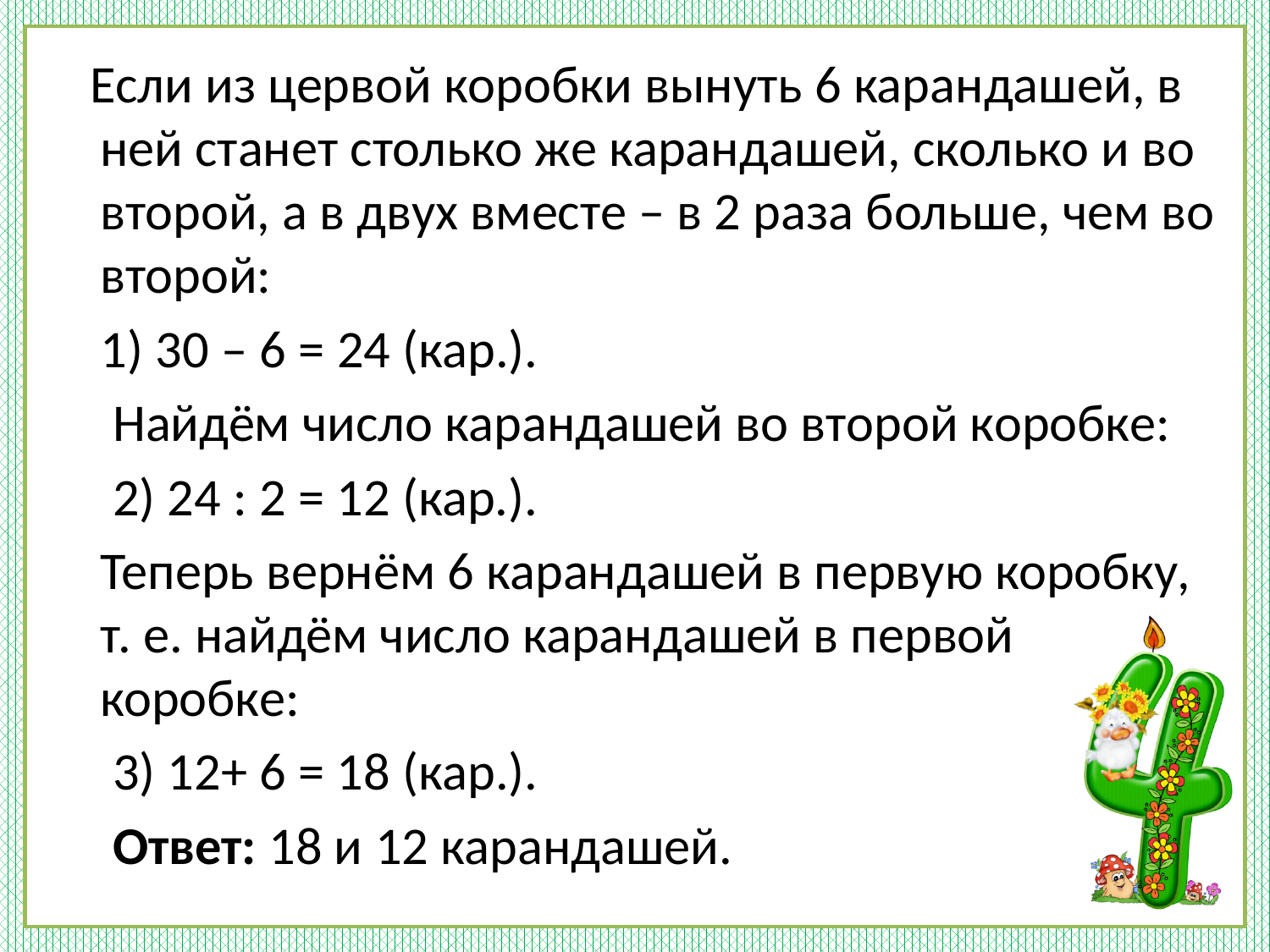

Если из цервой коробки вынуть 6 карандашей, в ней станет столько же карандашей, сколько и во второй, а в двух вместе – в 2 раза больше, чем во второй:
    1) 30 – 6 = 24 (кар.).
     Найдём число карандашей во второй коробке:
     2) 24 : 2 = 12 (кар.).
    Теперь вернём 6 карандашей в первую коробку, т. е. найдём число карандашей в первой коробке:
     3) 12+ 6 = 18 (кар.).
     Ответ: 18 и 12 карандашей.